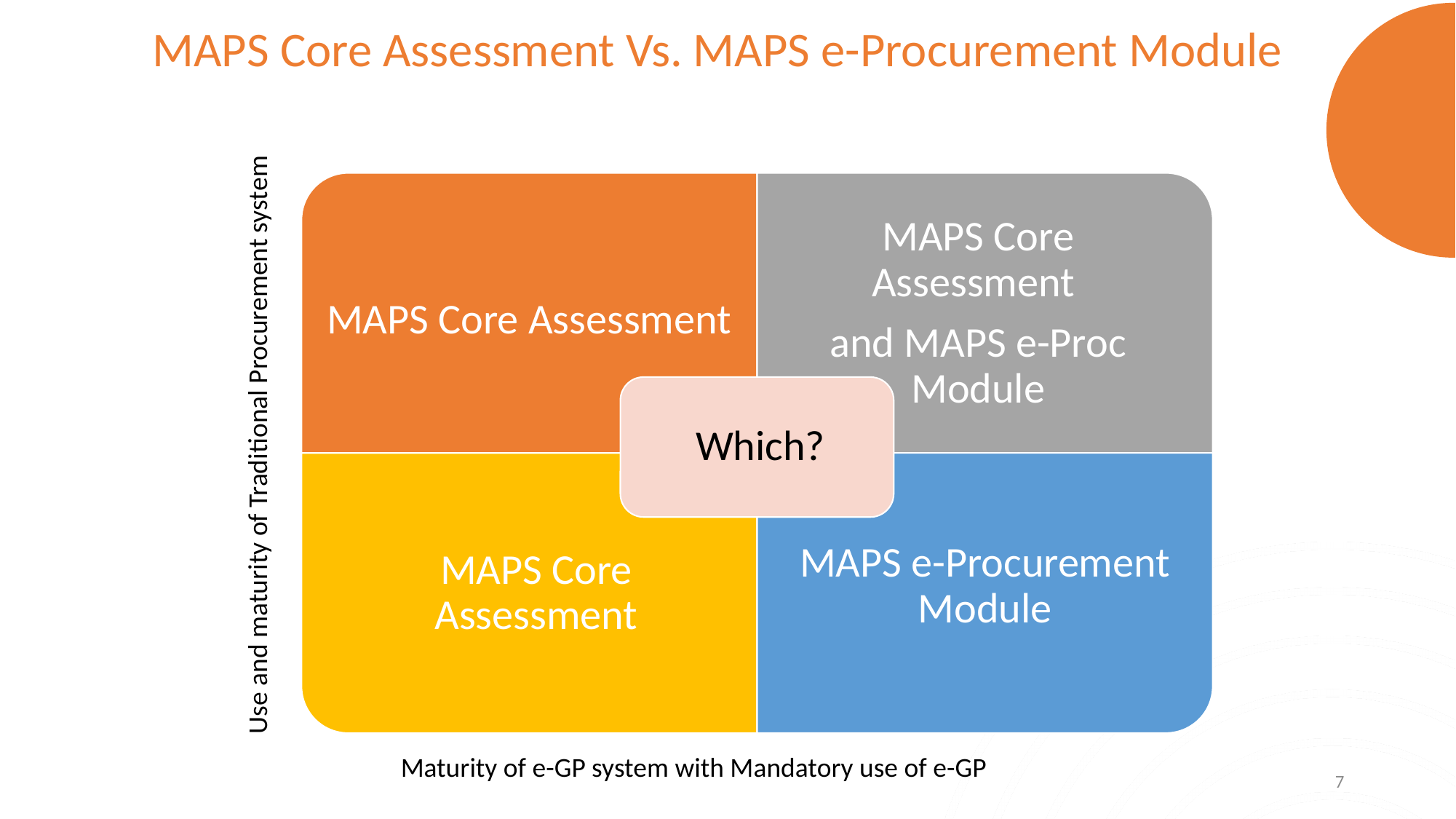

# MAPS Core Assessment Vs. MAPS e-Procurement Module
Use and maturity of Traditional Procurement system
MAPS Core Assessment
MAPS Core Assessment
and MAPS e-Proc Module
MAPS Core Assessment
MAPS e-Procurement Module
Which?
Maturity of e-GP system with Mandatory use of e-GP
7